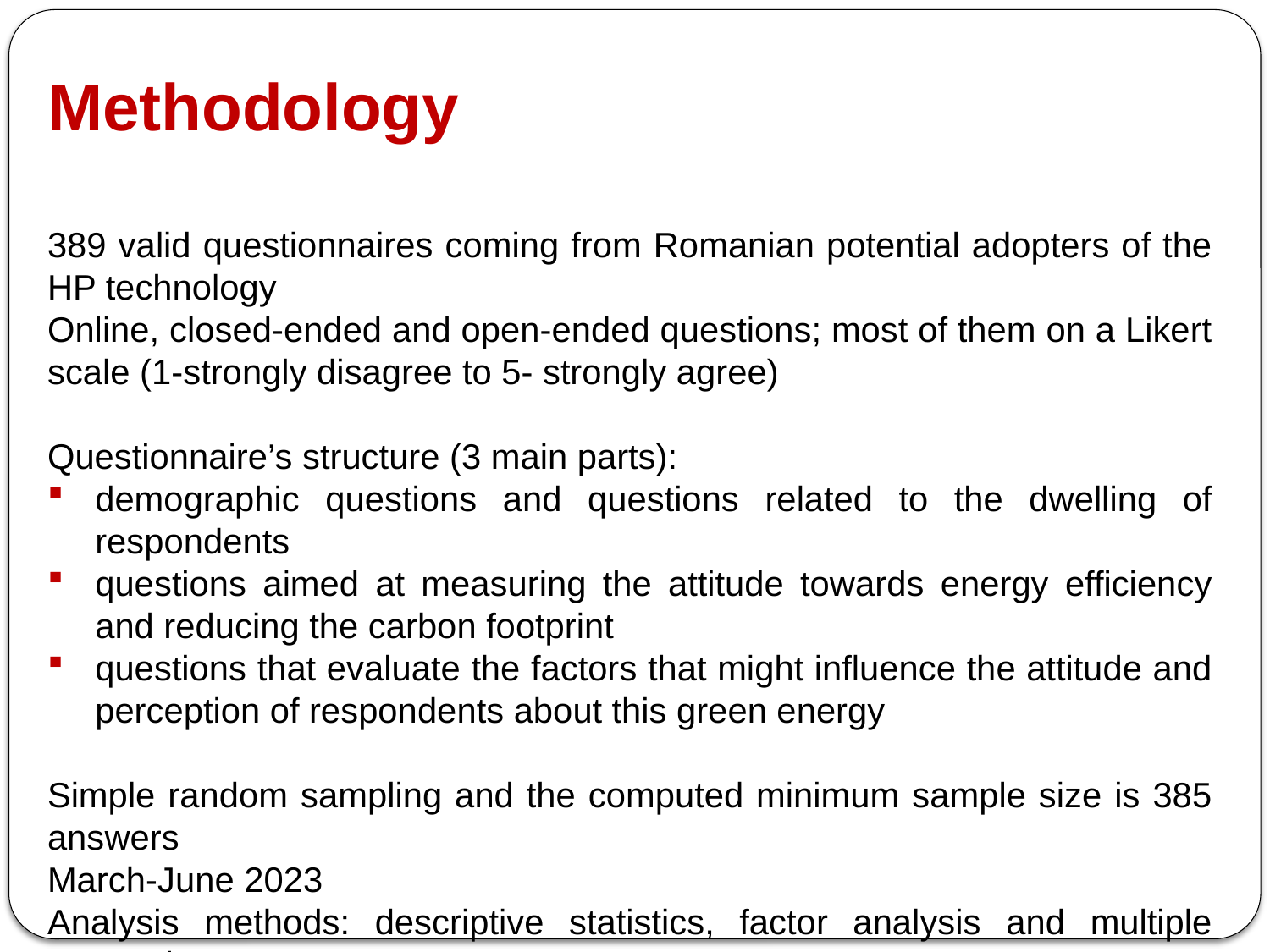

# Methodology

389 valid questionnaires coming from Romanian potential adopters of the HP technology
Online, closed-ended and open-ended questions; most of them on a Likert scale (1-strongly disagree to 5- strongly agree)

Questionnaire’s structure (3 main parts):
demographic questions and questions related to the dwelling of respondents
questions aimed at measuring the attitude towards energy efficiency and reducing the carbon footprint
questions that evaluate the factors that might influence the attitude and perception of respondents about this green energy

Simple random sampling and the computed minimum sample size is 385 answers
March-June 2023
Analysis methods: descriptive statistics, factor analysis and multiple regression